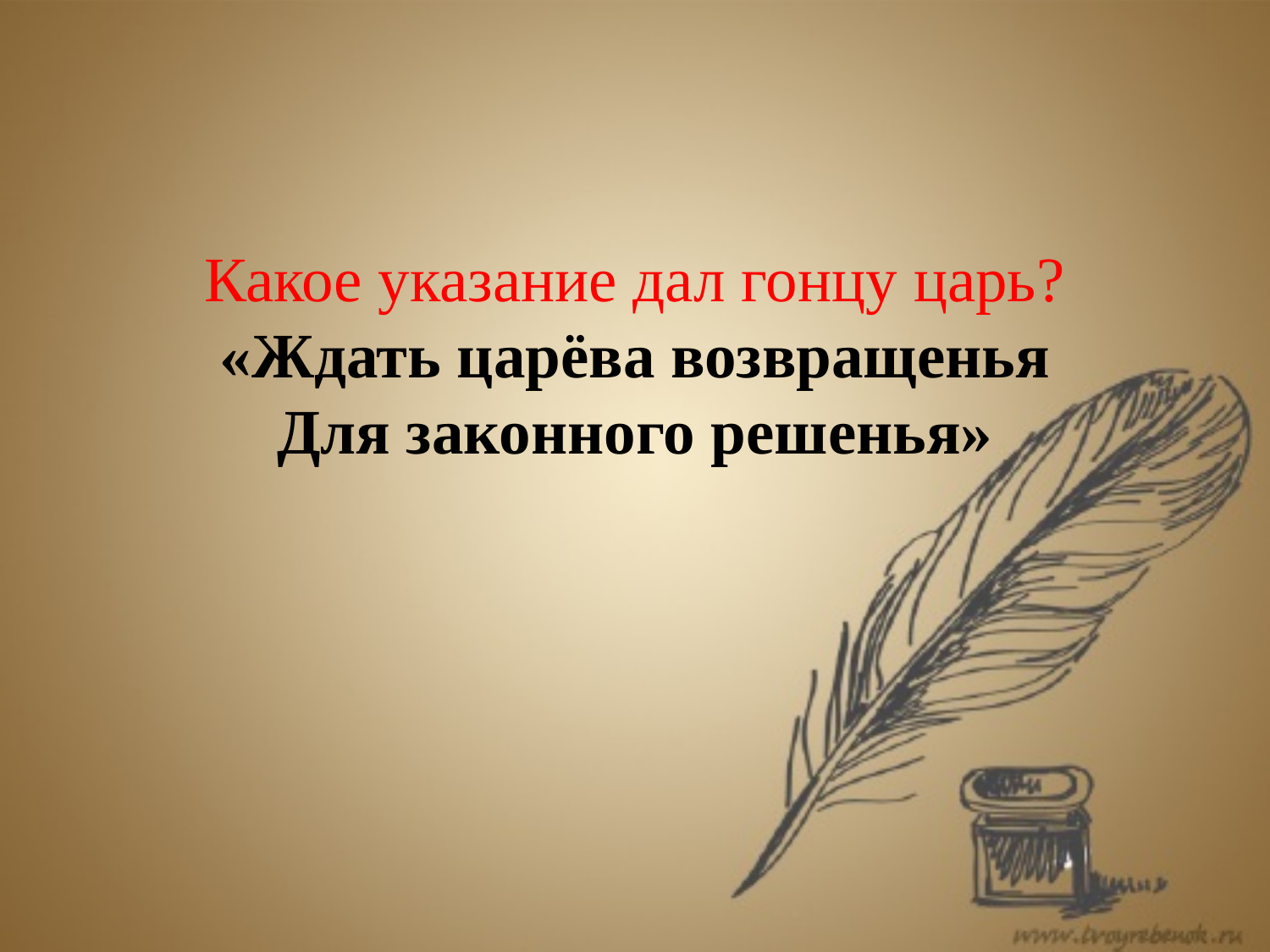

# Какое указание дал гонцу царь? «Ждать царёва возвращенья Для законного решенья»